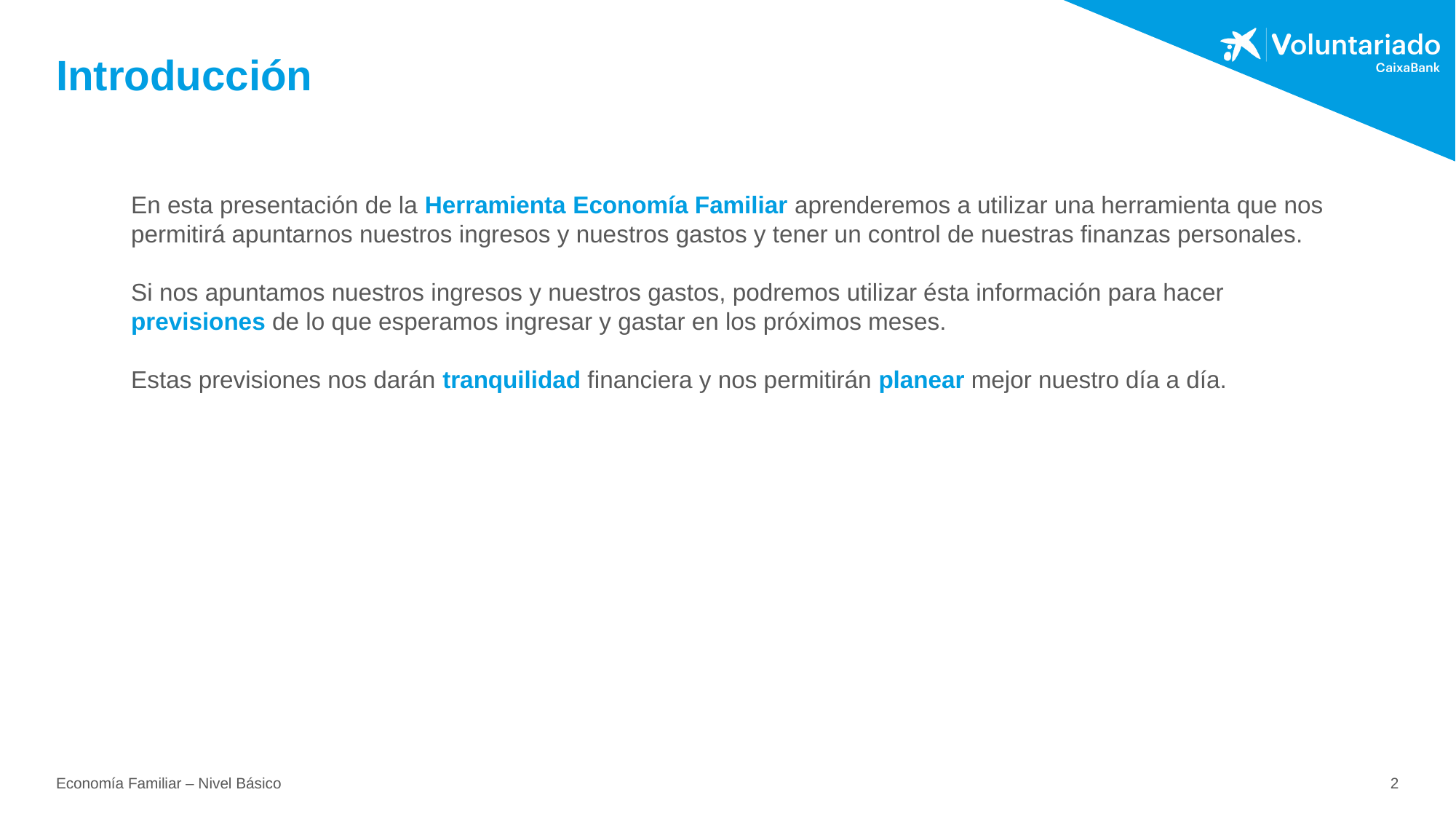

# Introducción
En esta presentación de la Herramienta Economía Familiar aprenderemos a utilizar una herramienta que nos permitirá apuntarnos nuestros ingresos y nuestros gastos y tener un control de nuestras finanzas personales.

Si nos apuntamos nuestros ingresos y nuestros gastos, podremos utilizar ésta información para hacer previsiones de lo que esperamos ingresar y gastar en los próximos meses.

Estas previsiones nos darán tranquilidad financiera y nos permitirán planear mejor nuestro día a día.